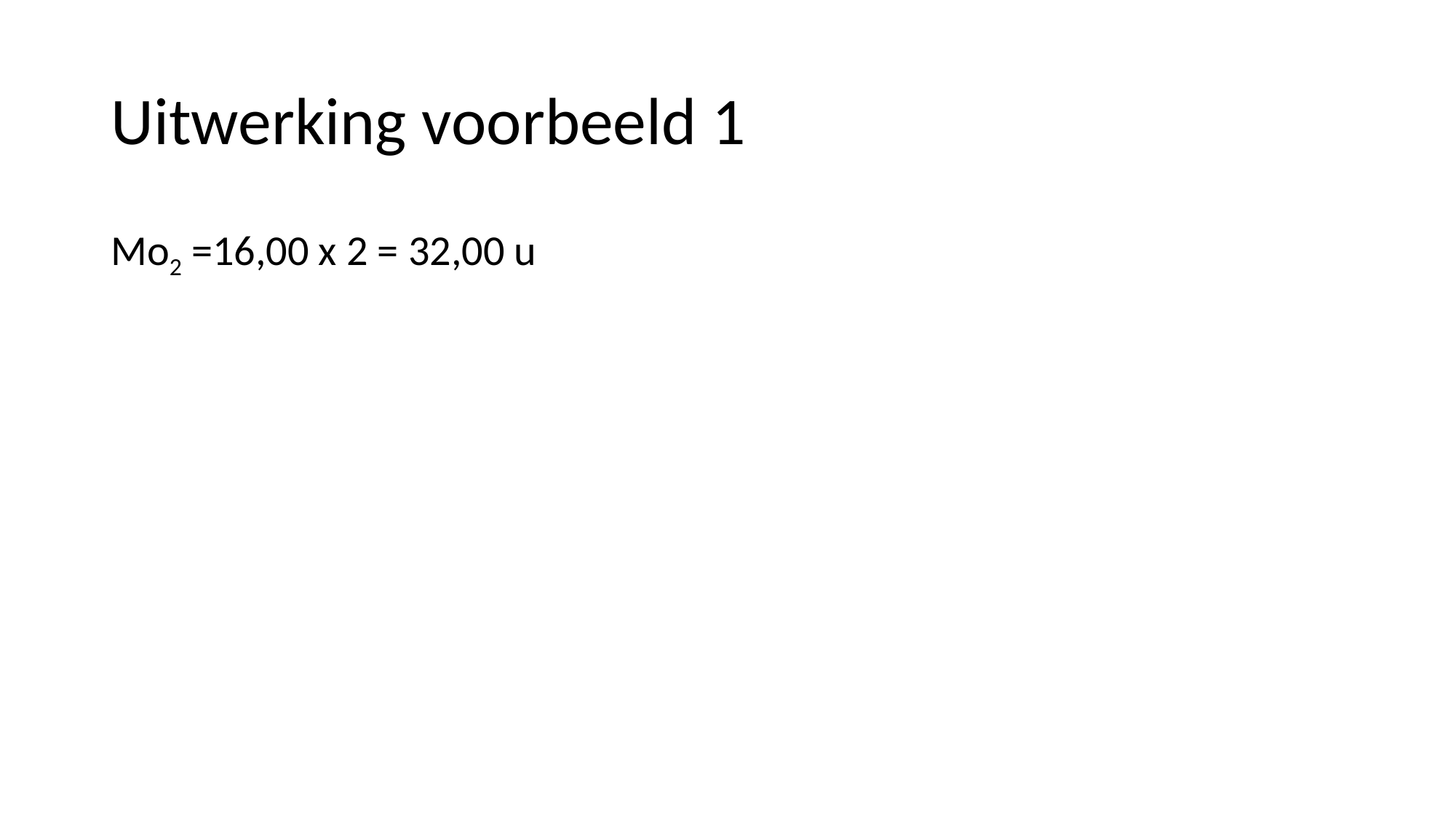

# Uitwerking voorbeeld 1
Mo2 =16,00 x 2 = 32,00 u